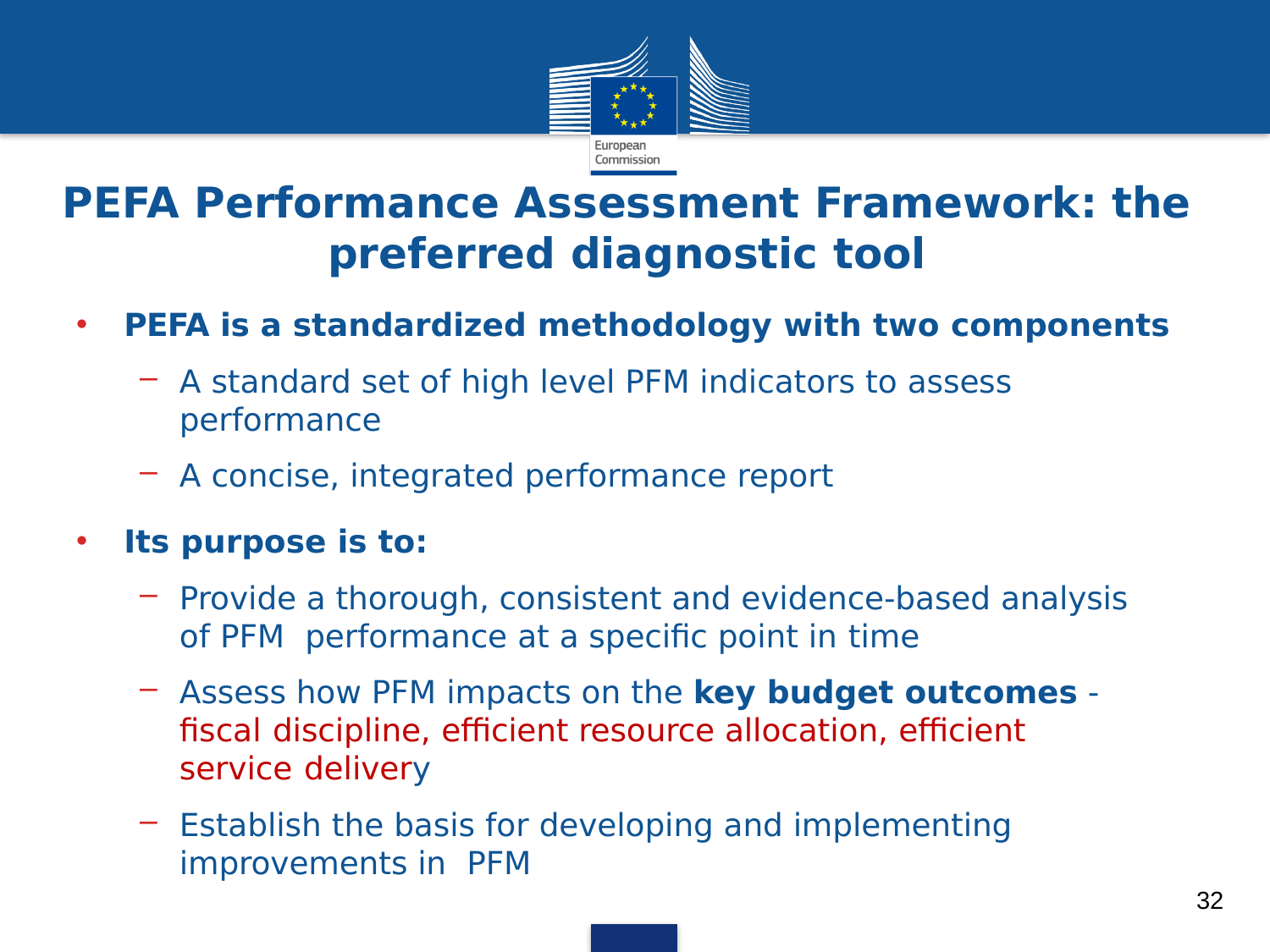

# PEFA Performance Assessment Framework: the preferred diagnostic tool

PEFA is a standardized methodology with two components
A standard set of high level PFM indicators to assess performance
A concise, integrated performance report
Its purpose is to:
Provide a thorough, consistent and evidence-based analysis of PFM  performance at a specific point in time
Assess how PFM impacts on the key budget outcomes - fiscal discipline, efficient resource allocation, efficient service delivery
Establish the basis for developing and implementing improvements in  PFM
32